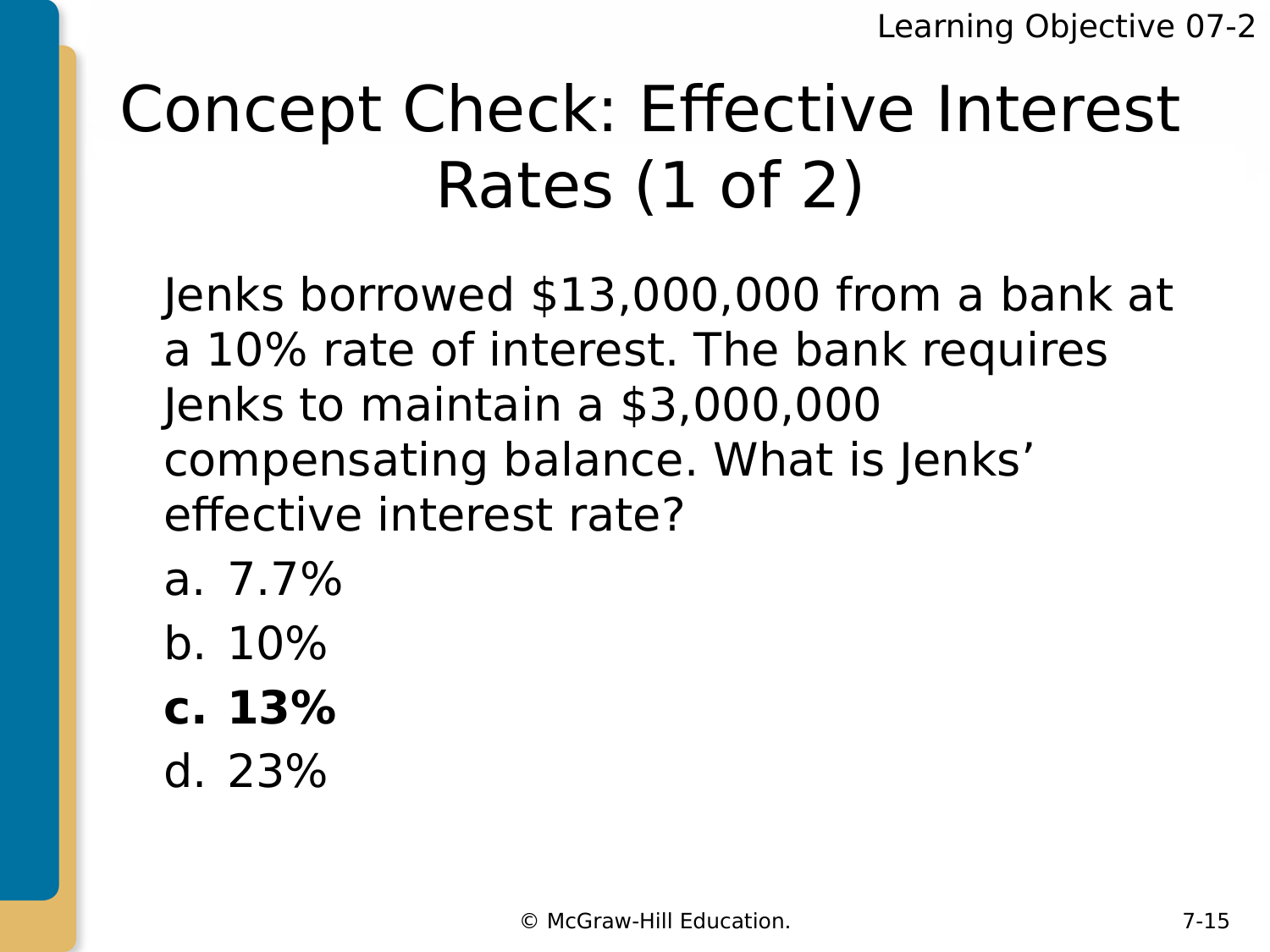

Learning Objective 07-2
# Concept Check: Effective Interest Rates (1 of 2)
Jenks borrowed $13,000,000 from a bank at a 10% rate of interest. The bank requires Jenks to maintain a $3,000,000 compensating balance. What is Jenks’ effective interest rate?
7.7%
10%
13%
23%